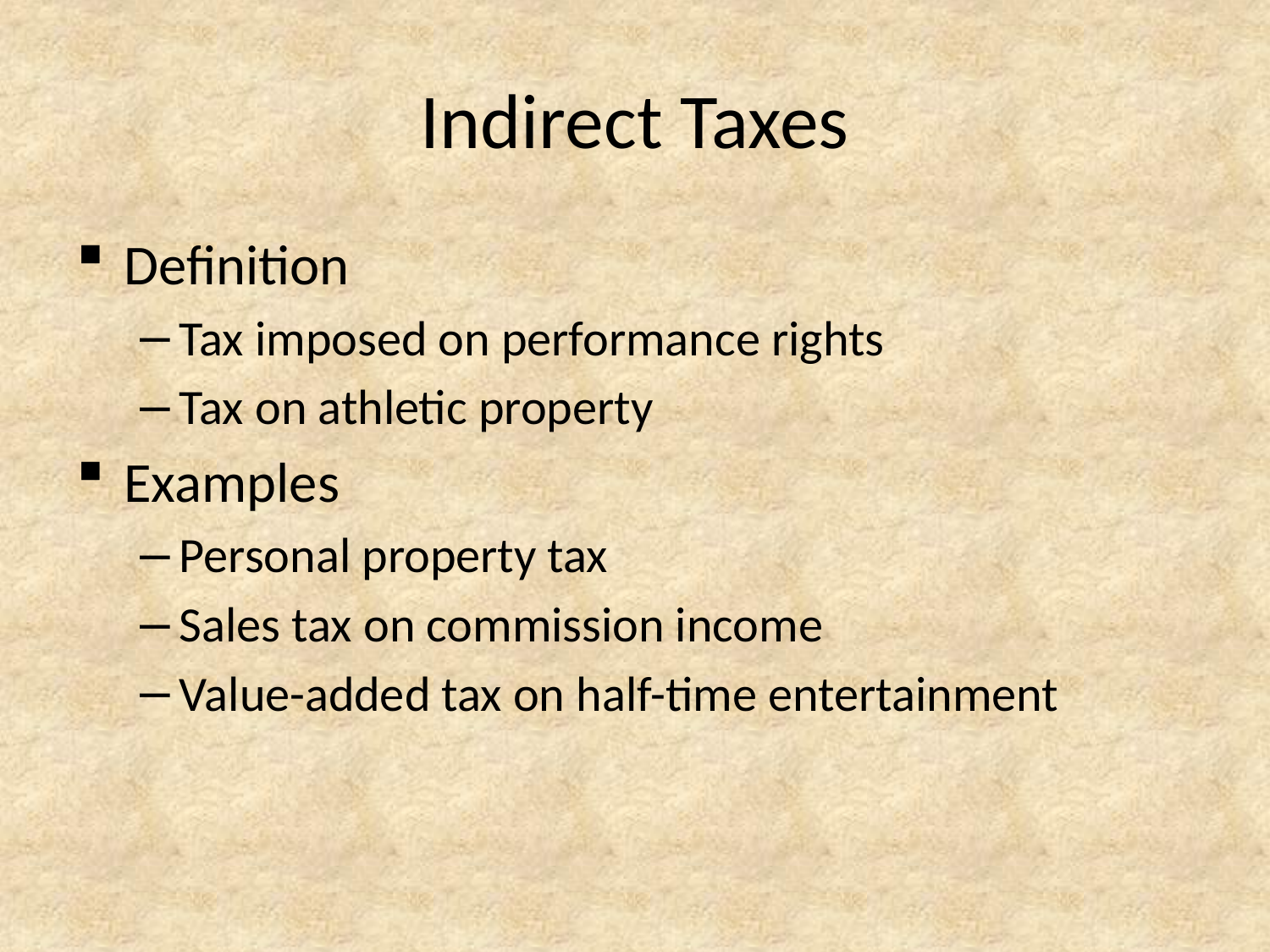

# Indirect Taxes
Definition
Tax imposed on performance rights
Tax on athletic property
Examples
Personal property tax
Sales tax on commission income
Value-added tax on half-time entertainment